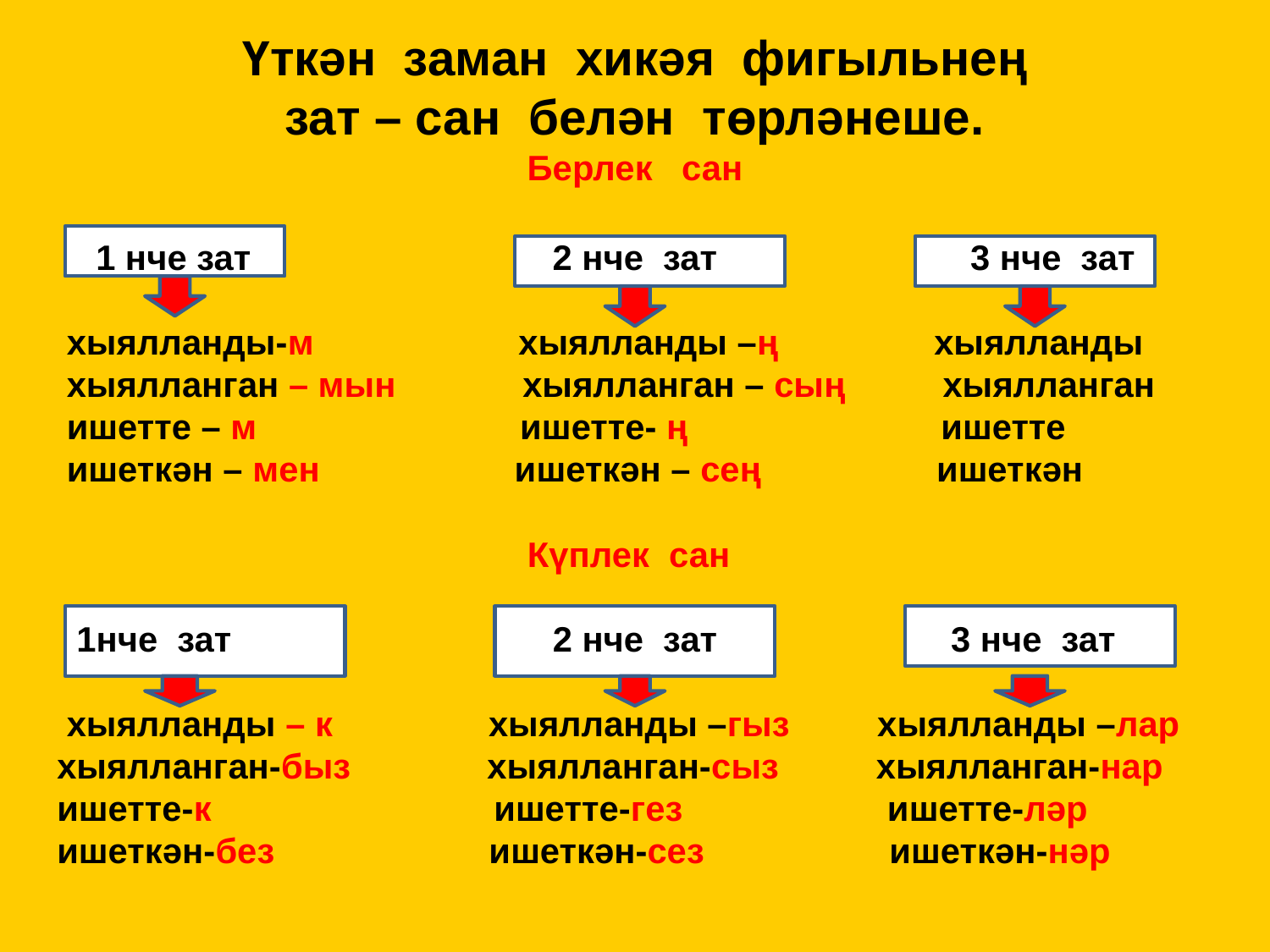

# Үткән  заман  хикәя  фигыльнең зат – сан  белән  төрләнеше. Берлек   сан

     1 нче зат                               2 нче  зат                          3 нче  зат

  хыялланды-м                     хыялланды –ң                хыялланды
  хыялланган – мын             хыялланган – сың          хыялланган
  ишетте – м                           ишетте- ң                          ишетте
  ишеткән – мен                    ишеткән – сең                  ишеткән

                                                      Күплек  сан

   1нче  зат                                 2 нче  зат                        3 нче  зат

  хыялланды – к                хыялланды –гыз         хыялланды –лар
 хыялланган-быз              хыялланган-сыз          хыялланган-нар
 ишетте-к                             ишетте-гез                     ишетте-ләр
 ишеткән-без                      ишеткән-сез                   ишеткән-нәр